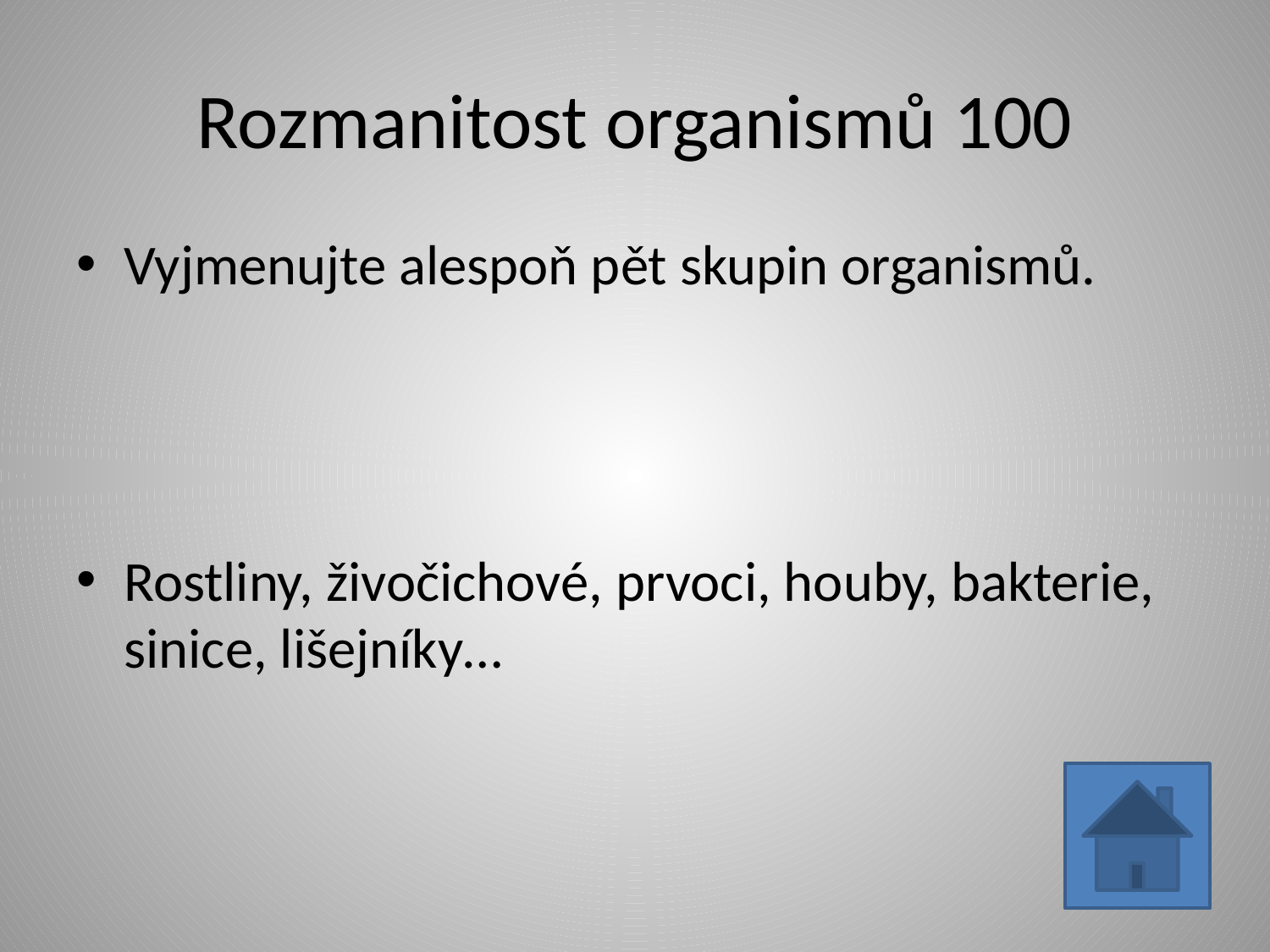

# Rozmanitost organismů 100
Vyjmenujte alespoň pět skupin organismů.

Rostliny, živočichové, prvoci, houby, bakterie, sinice, lišejníky…